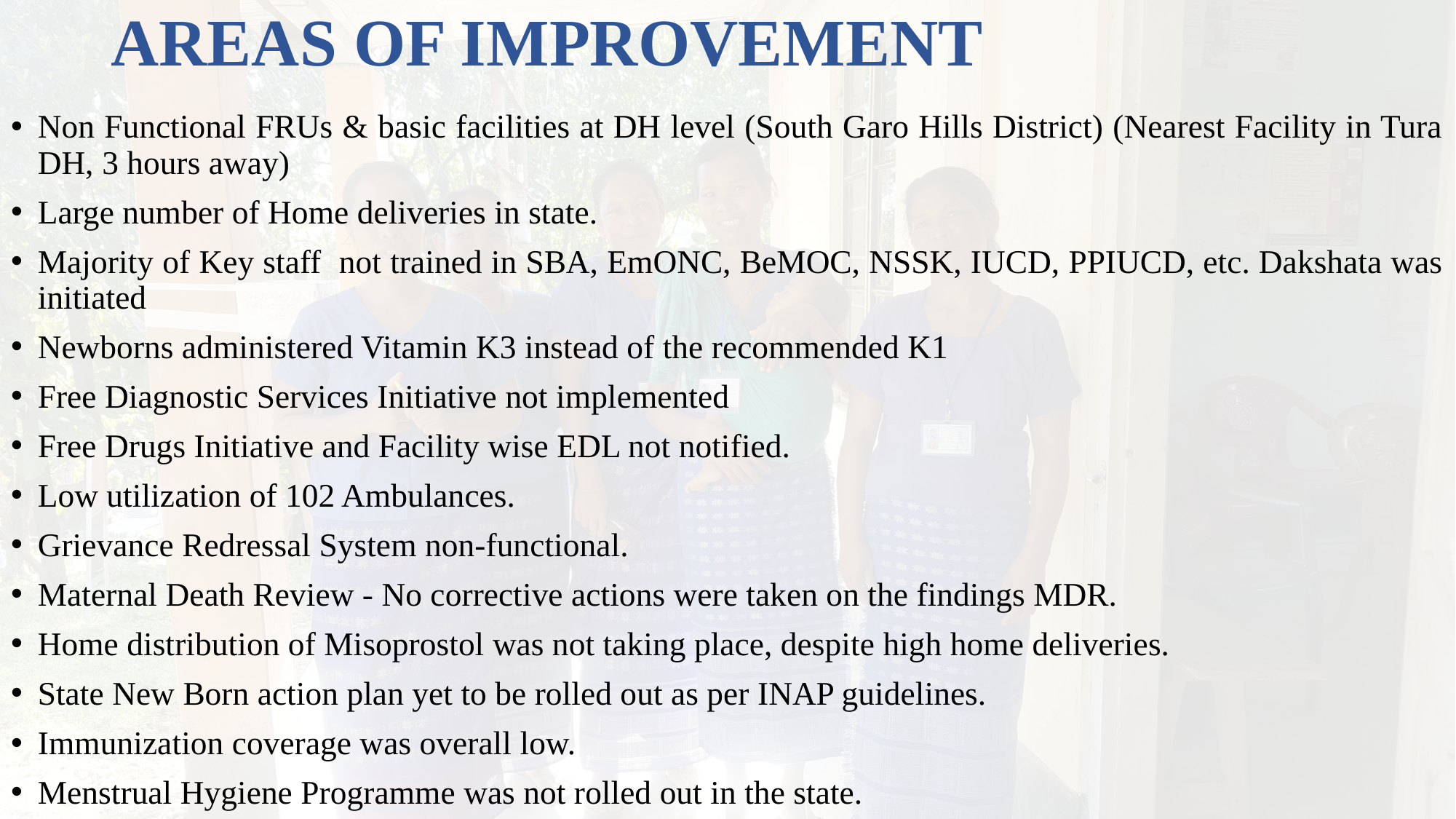

# AREAS OF IMPROVEMENT
Non Functional FRUs & basic facilities at DH level (South Garo Hills District) (Nearest Facility in Tura DH, 3 hours away)
Large number of Home deliveries in state.
Majority of Key staff  not trained in SBA, EmONC, BeMOC, NSSK, IUCD, PPIUCD, etc. Dakshata was initiated
Newborns administered Vitamin K3 instead of the recommended K1
Free Diagnostic Services Initiative not implemented
Free Drugs Initiative and Facility wise EDL not notified.
Low utilization of 102 Ambulances.
Grievance Redressal System non-functional.
Maternal Death Review - No corrective actions were taken on the findings MDR.
Home distribution of Misoprostol was not taking place, despite high home deliveries.
State New Born action plan yet to be rolled out as per INAP guidelines.
Immunization coverage was overall low.
Menstrual Hygiene Programme was not rolled out in the state.